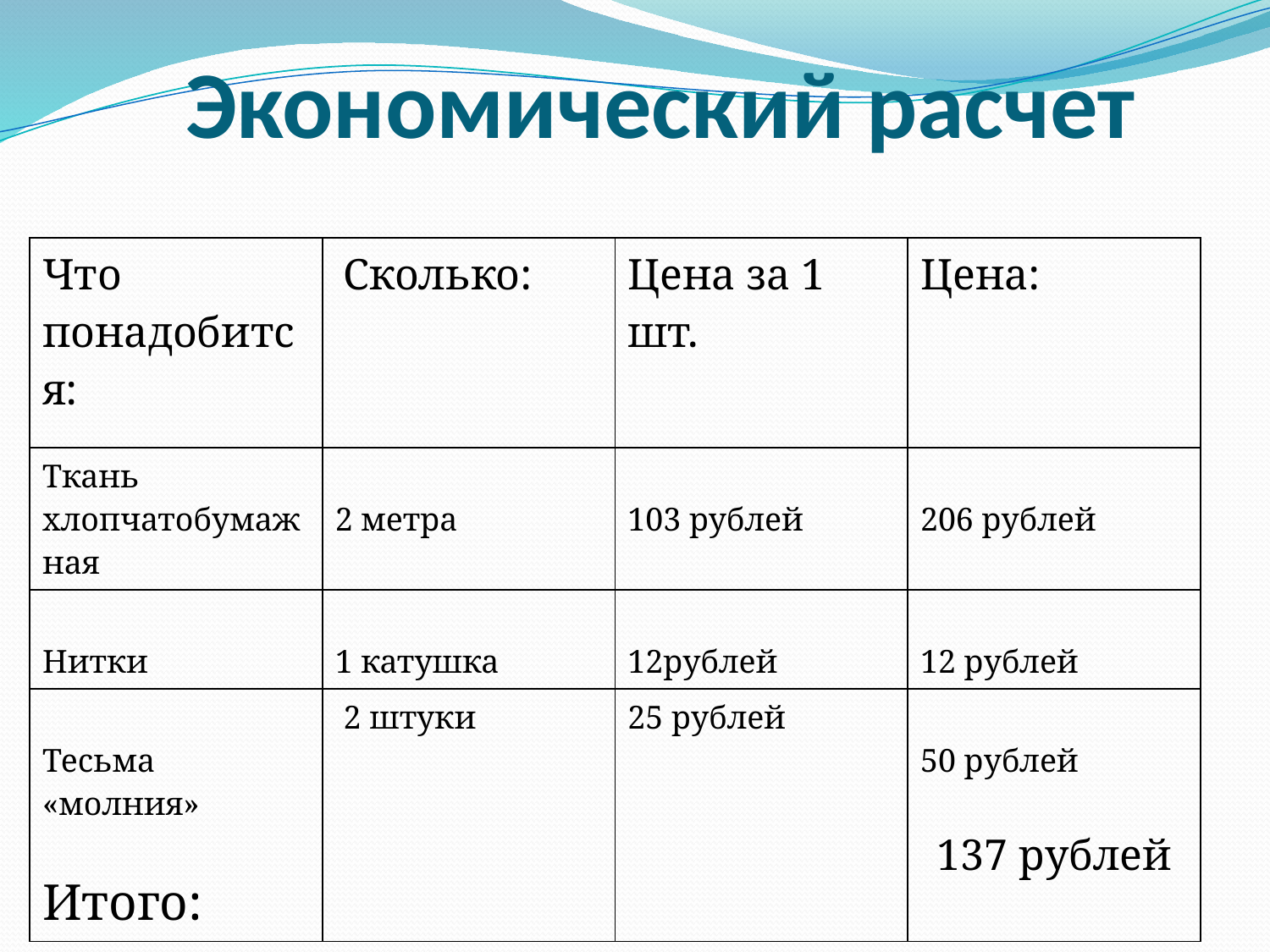

# Экономический расчет
| Что понадобится: | Сколько: | Цена за 1 шт. | Цена: |
| --- | --- | --- | --- |
| Ткань хлопчатобумажная | 2 метра | 103 рублей | 206 рублей |
| Нитки | 1 катушка | 12рублей | 12 рублей |
| Тесьма «молния» Итого: | 2 штуки | 25 рублей | 50 рублей 137 рублей |